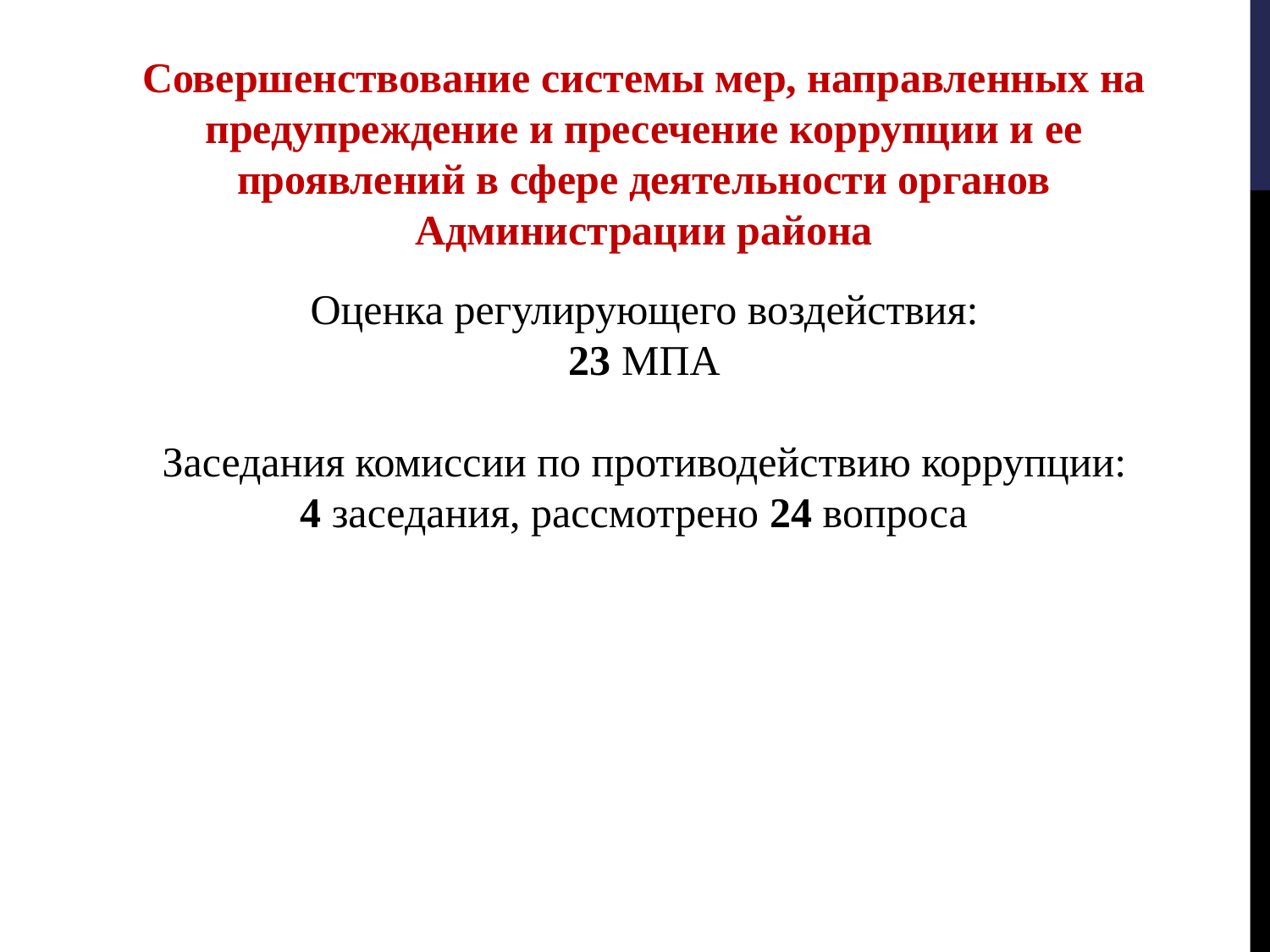

Совершенствование системы мер, направленных на предупреждение и пресечение коррупции и ее проявлений в сфере деятельности органов Администрации района
Оценка регулирующего воздействия:
23 МПА

Заседания комиссии по противодействию коррупции:
4 заседания, рассмотрено 24 вопроса